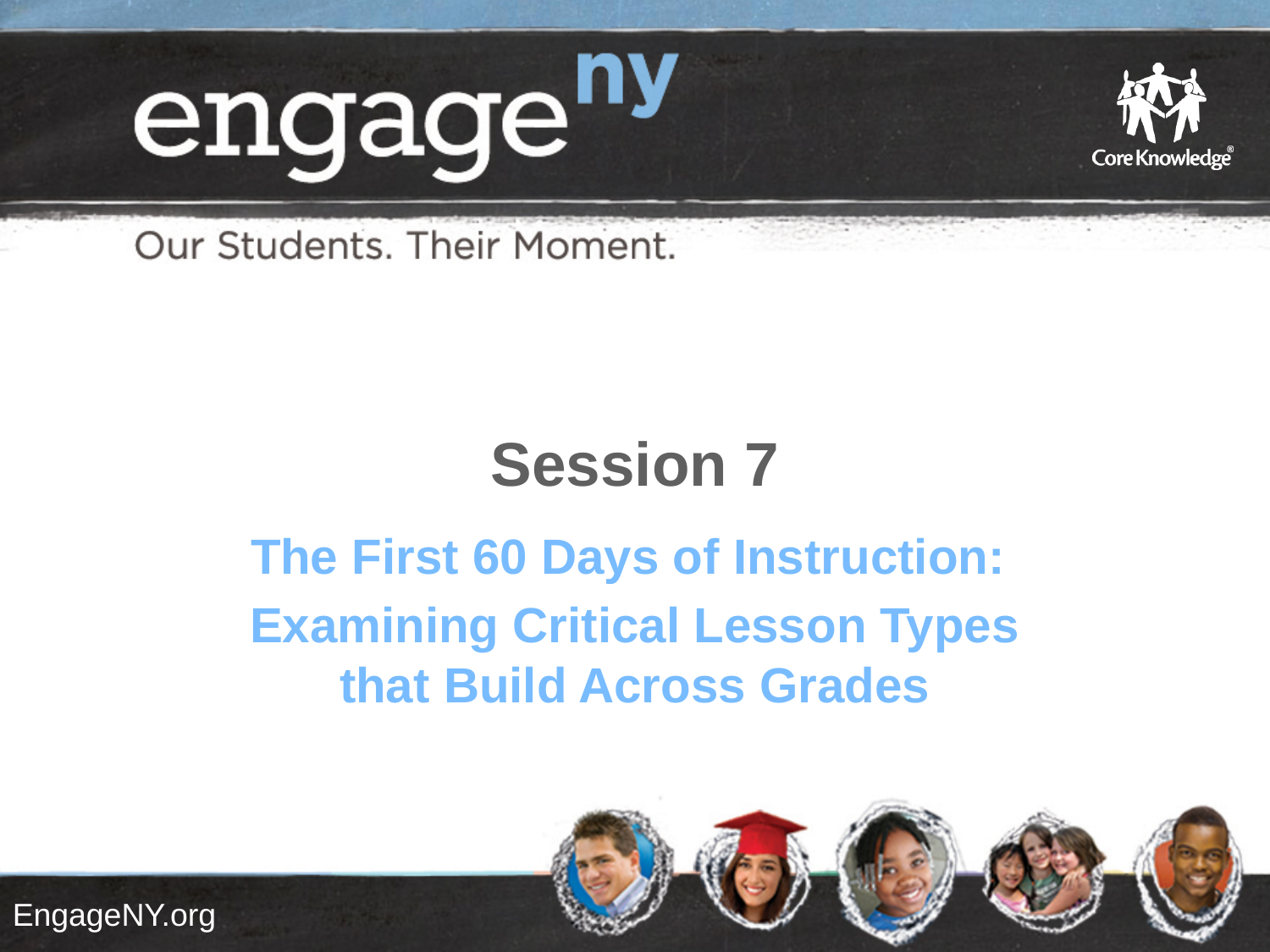

# Session 7
The First 60 Days of Instruction:
Examining Critical Lesson Types that Build Across Grades
EngageNY.org